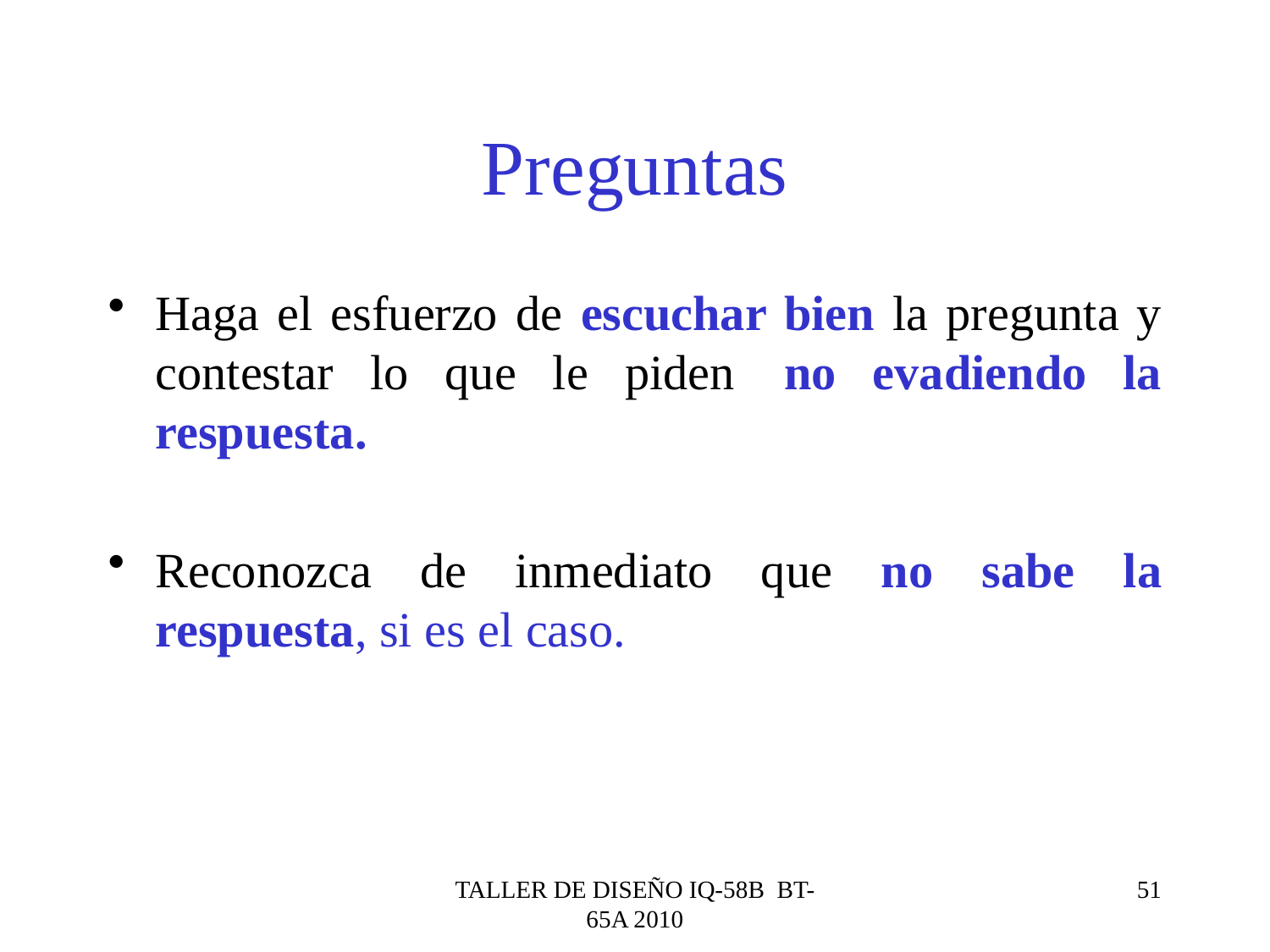

# Preguntas
Haga el esfuerzo de escuchar bien la pregunta y contestar lo que le piden, no evadiendo la respuesta.

Reconozca de inmediato que no sabe la respuesta, si es el caso.

TALLER DE DISEÑO IQ-58B  BT-65A 2010
51